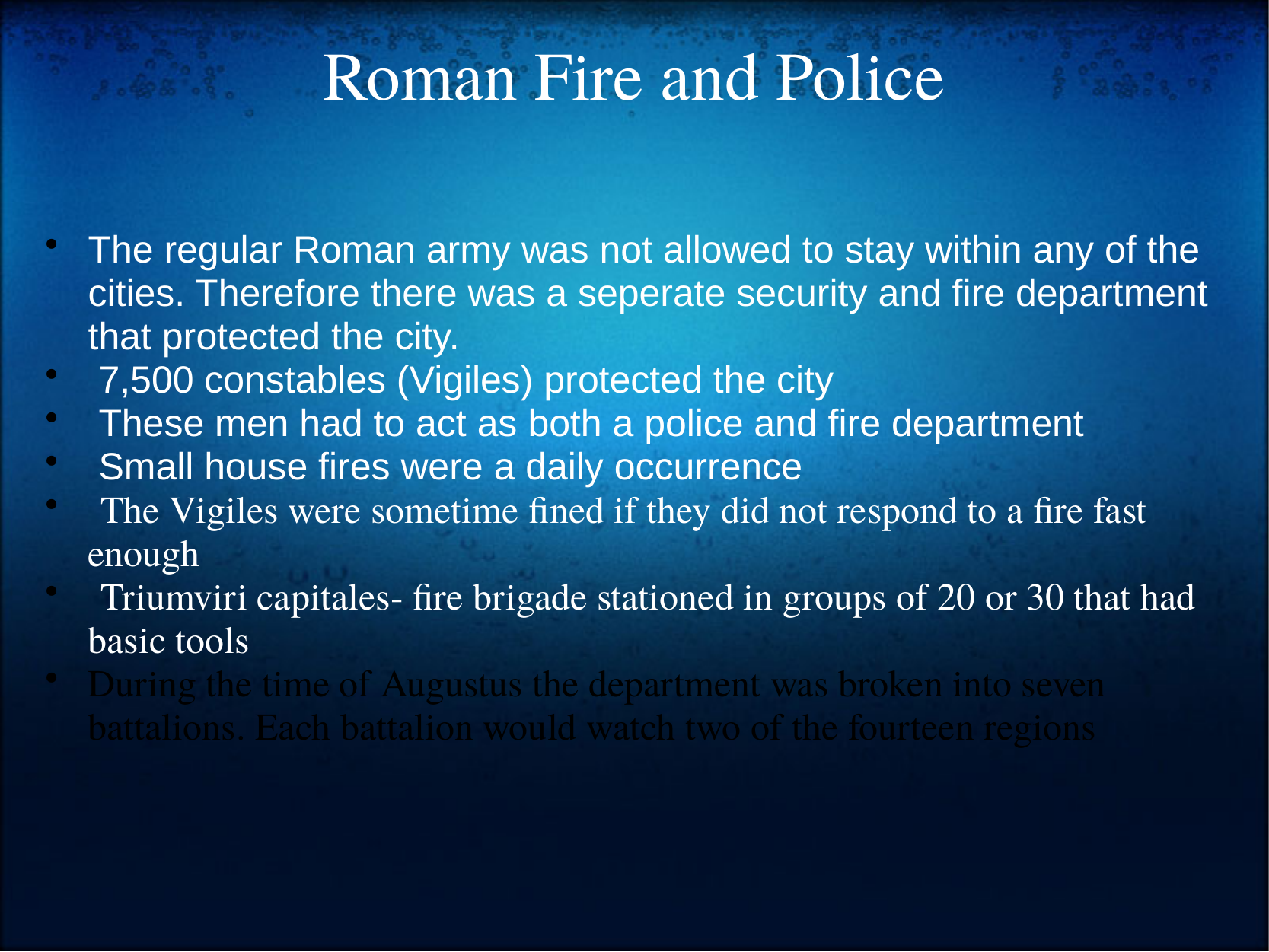

# Roman Fire and Police
The regular Roman army was not allowed to stay within any of the cities. Therefore there was a seperate security and fire department that protected the city.
 7,500 constables (Vigiles) protected the city
 These men had to act as both a police and fire department
 Small house fires were a daily occurrence
 The Vigiles were sometime fined if they did not respond to a fire fast enough
 Triumviri capitales- fire brigade stationed in groups of 20 or 30 that had basic tools
During the time of Augustus the department was broken into seven battalions. Each battalion would watch two of the fourteen regions